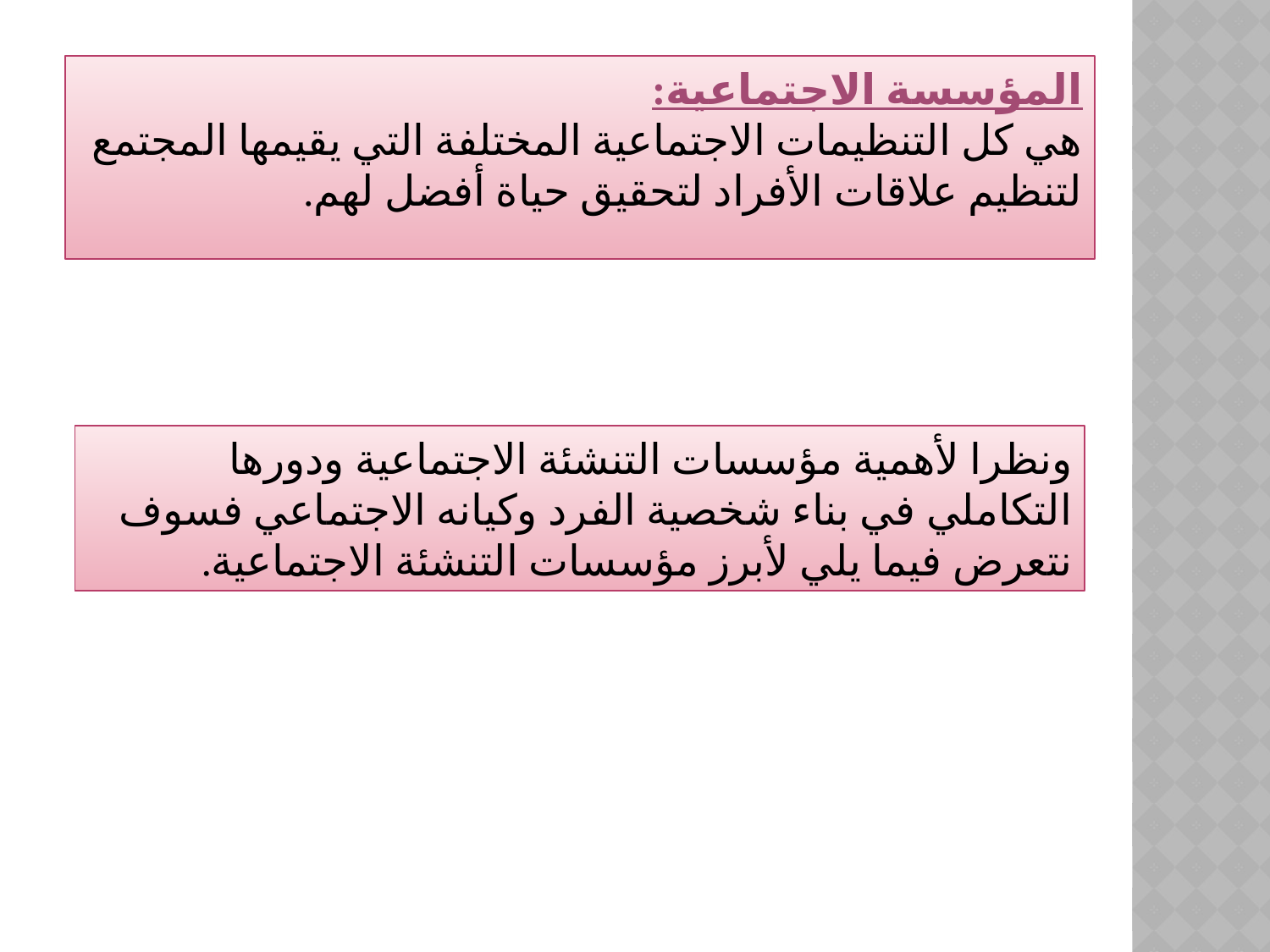

المؤسسة الاجتماعية:
هي كل التنظيمات الاجتماعية المختلفة التي يقيمها المجتمع لتنظيم علاقات الأفراد لتحقيق حياة أفضل لهم.

ونظرا لأهمية مؤسسات التنشئة الاجتماعية ودورها التكاملي في بناء شخصية الفرد وكيانه الاجتماعي فسوف نتعرض فيما يلي لأبرز مؤسسات التنشئة الاجتماعية.